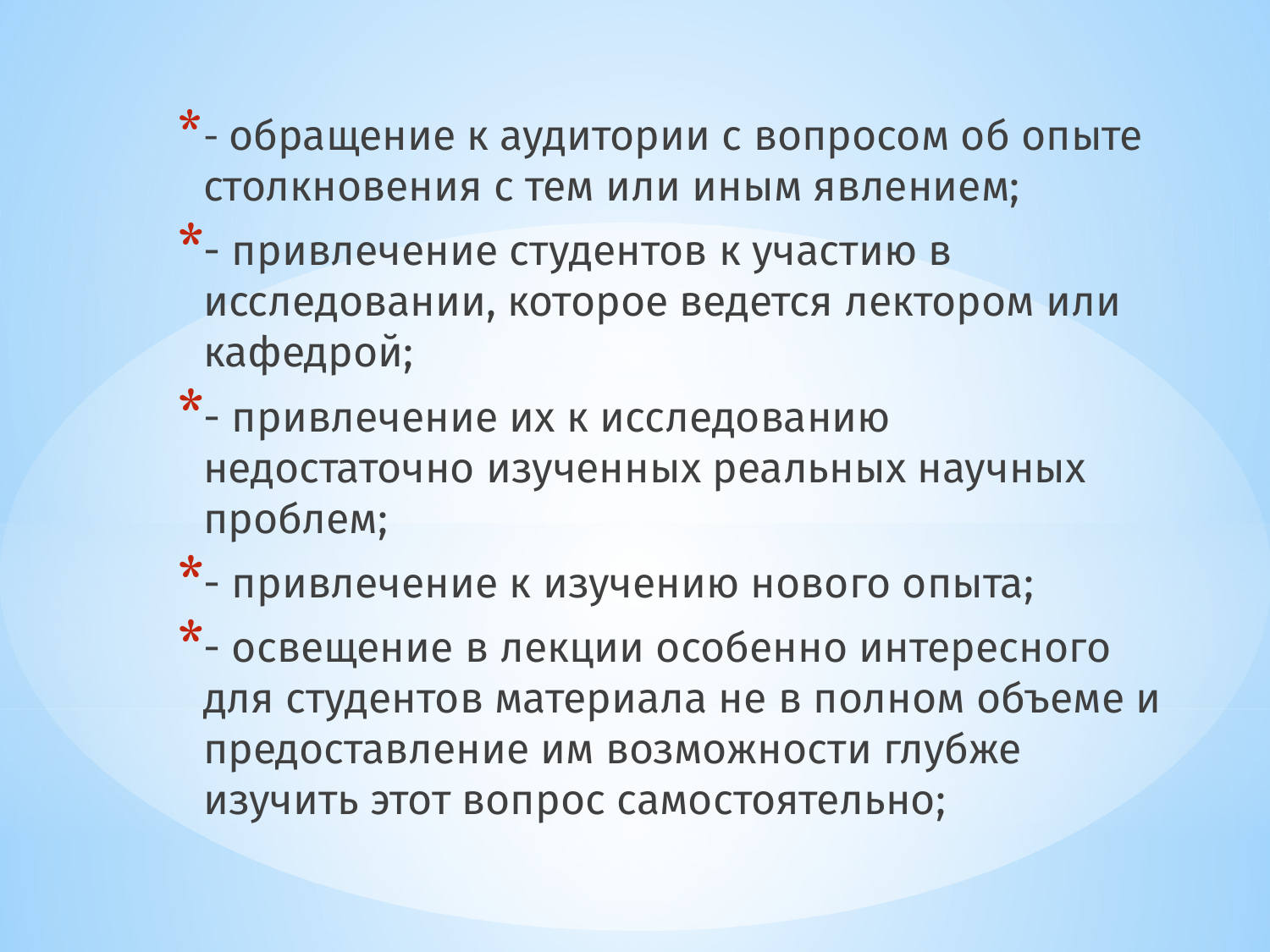

- обращение к аудитории с вопросом об опыте столкновения с тем или иным явлением;
- привлечение студентов к участию в исследовании, которое ведется лектором или кафедрой;
- привлечение их к исследованию недостаточно изученных реальных научных проблем;
- привлечение к изучению нового опыта;
- освещение в лекции особенно интересного для студентов материала не в полном объеме и предоставление им возможности глубже изучить этот вопрос самостоятельно;